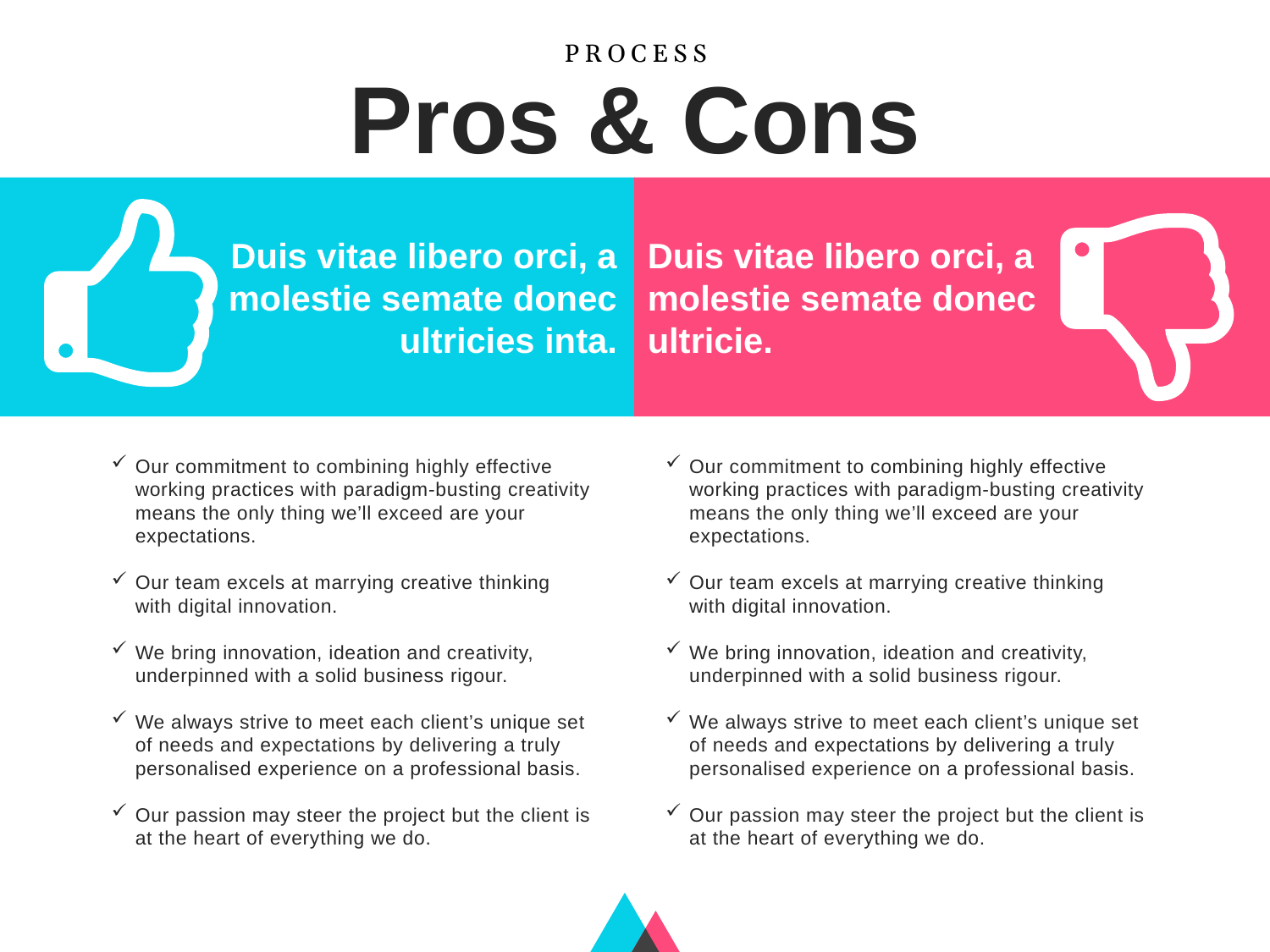

PROCESS
Pros & Cons

Duis vitae libero orci, a molestie semate donec ultricies inta.
Duis vitae libero orci, a molestie semate donec ultricie.
Our commitment to combining highly effective working practices with paradigm-busting creativity means the only thing we’ll exceed are your expectations.

Our team excels at marrying creative thinking with digital innovation.

We bring innovation, ideation and creativity, underpinned with a solid business rigour.

We always strive to meet each client’s unique set of needs and expectations by delivering a truly personalised experience on a professional basis.

Our passion may steer the project but the client is at the heart of everything we do.
Our commitment to combining highly effective working practices with paradigm-busting creativity means the only thing we’ll exceed are your expectations.

Our team excels at marrying creative thinking with digital innovation.

We bring innovation, ideation and creativity, underpinned with a solid business rigour.

We always strive to meet each client’s unique set of needs and expectations by delivering a truly personalised experience on a professional basis.

Our passion may steer the project but the client is at the heart of everything we do.